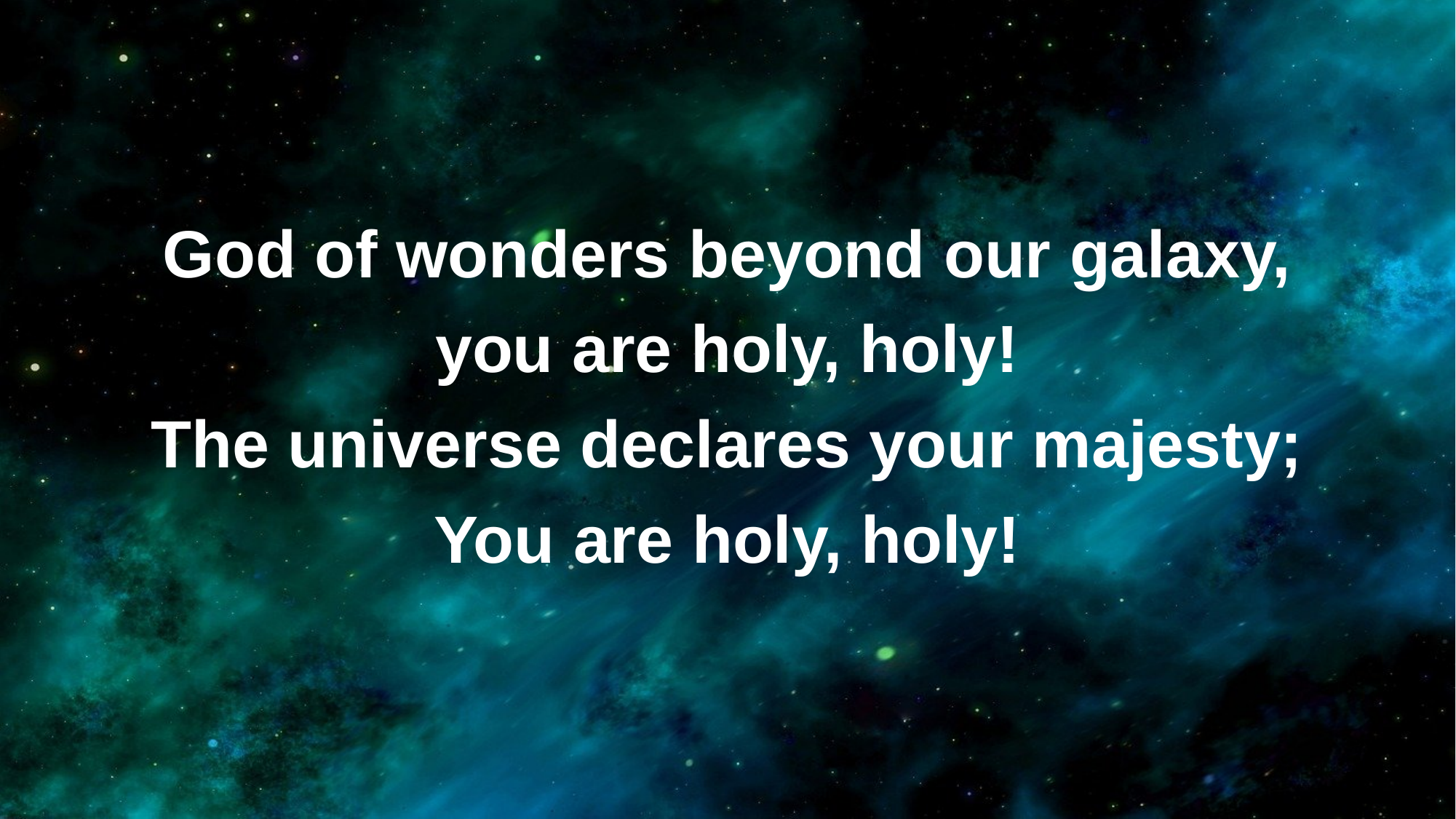

God of wonders beyond our galaxy,
you are holy, holy!
The universe declares your majesty;
You are holy, holy!